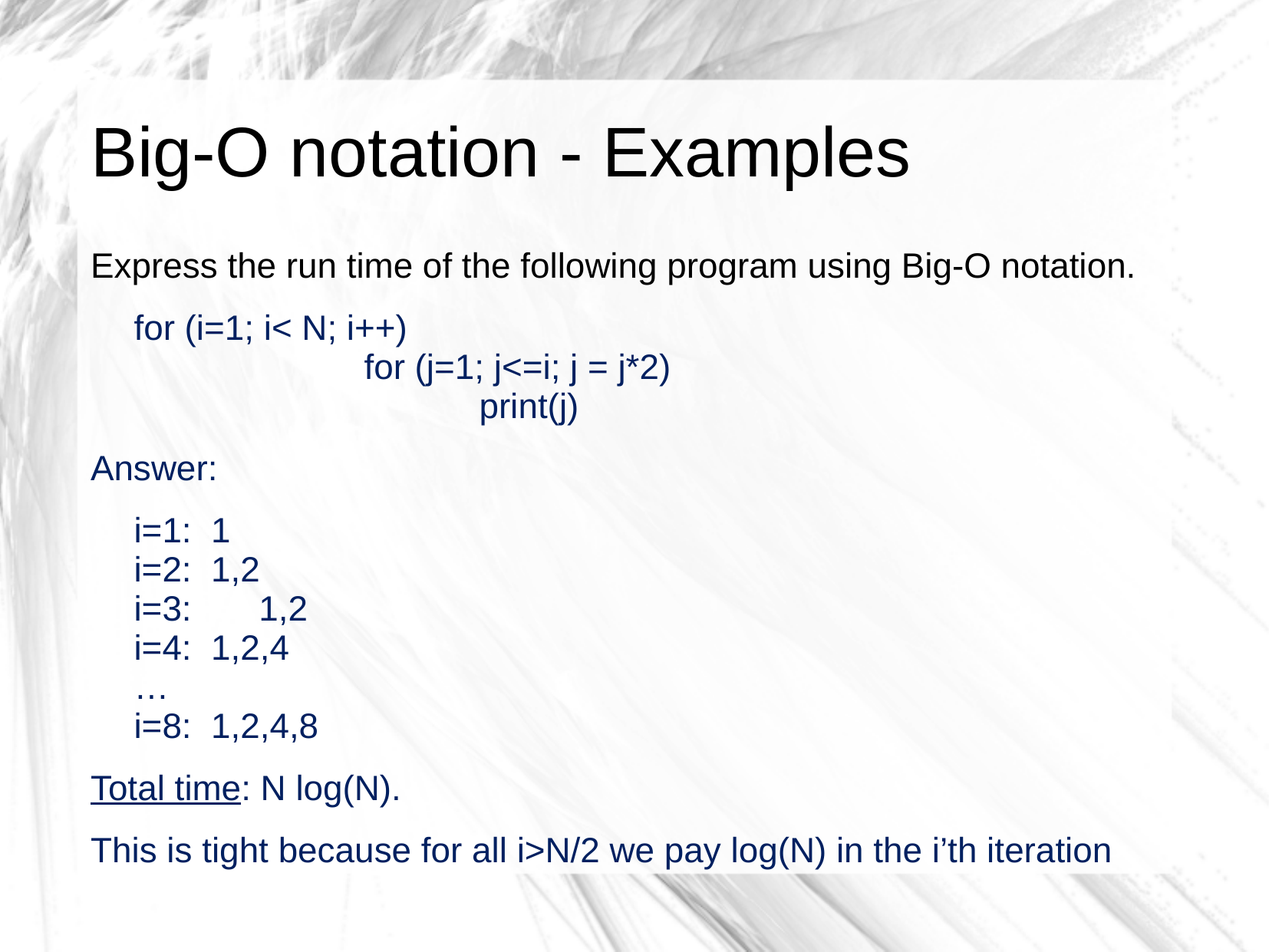

# Big-O notation - Examples
Express the run time of the following program using Big-O notation.
	for (i=1; i< N; i++)
		for (j=1; j<=i; j = j*2)
			print(j)
Answer:
	i=1:  1
i=2:  1,2
i=3: 	 1,2
i=4:  1,2,4
…
i=8:  1,2,4,8
Total time: N log(N).
This is tight because for all i>N/2 we pay log(N) in the i’th iteration